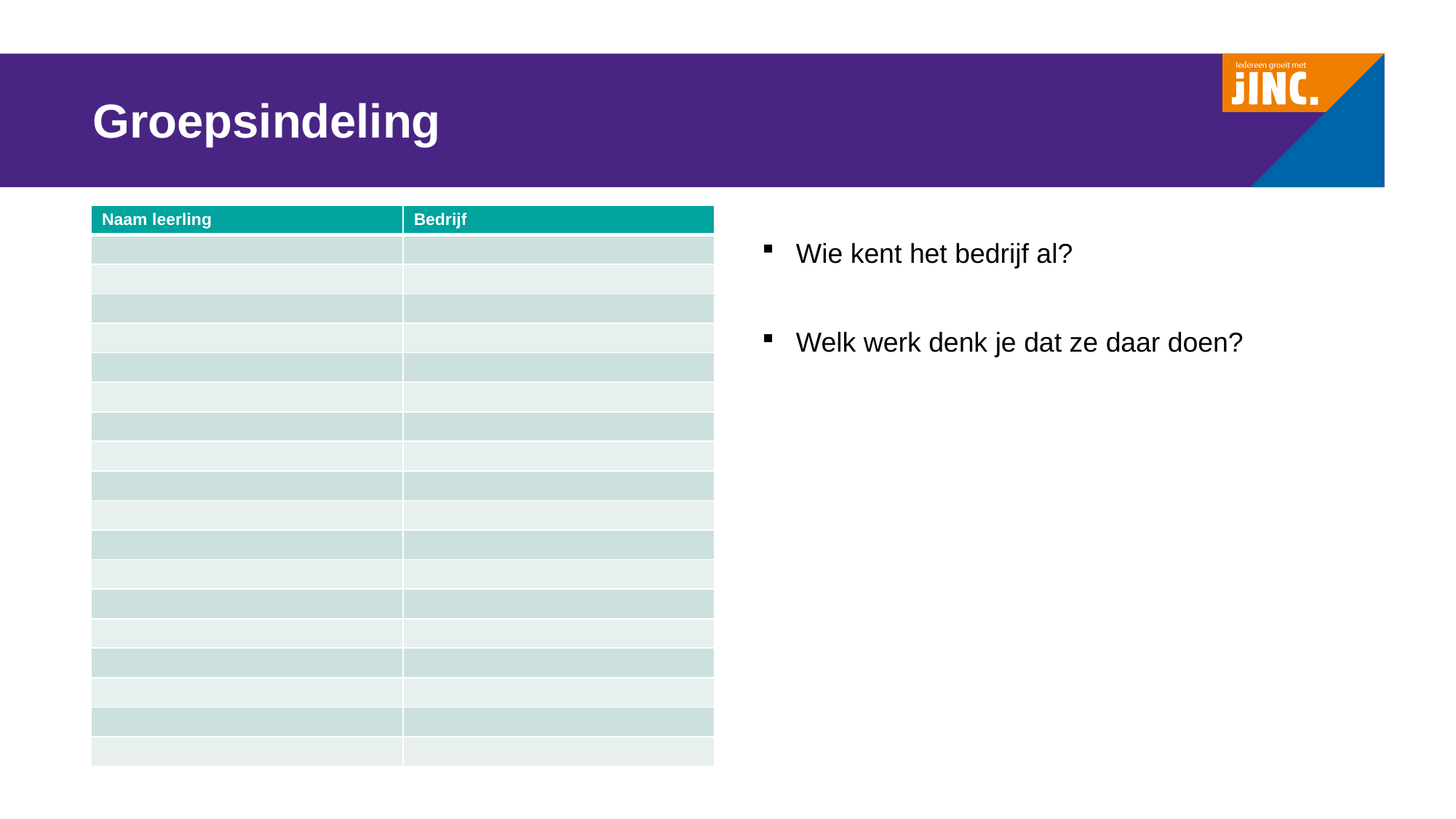

# Groepsindeling
| Naam leerling | Bedrijf |
| --- | --- |
|  |  |
|  |  |
|  |  |
|  |  |
|  |  |
|  |  |
|  |  |
|  |  |
|  |  |
|  |  |
|  |  |
|  |  |
|  |  |
|  |  |
|  |  |
|  |  |
|  |  |
|  |  |

Wie kent het bedrijf al?

Welk werk denk je dat ze daar doen?